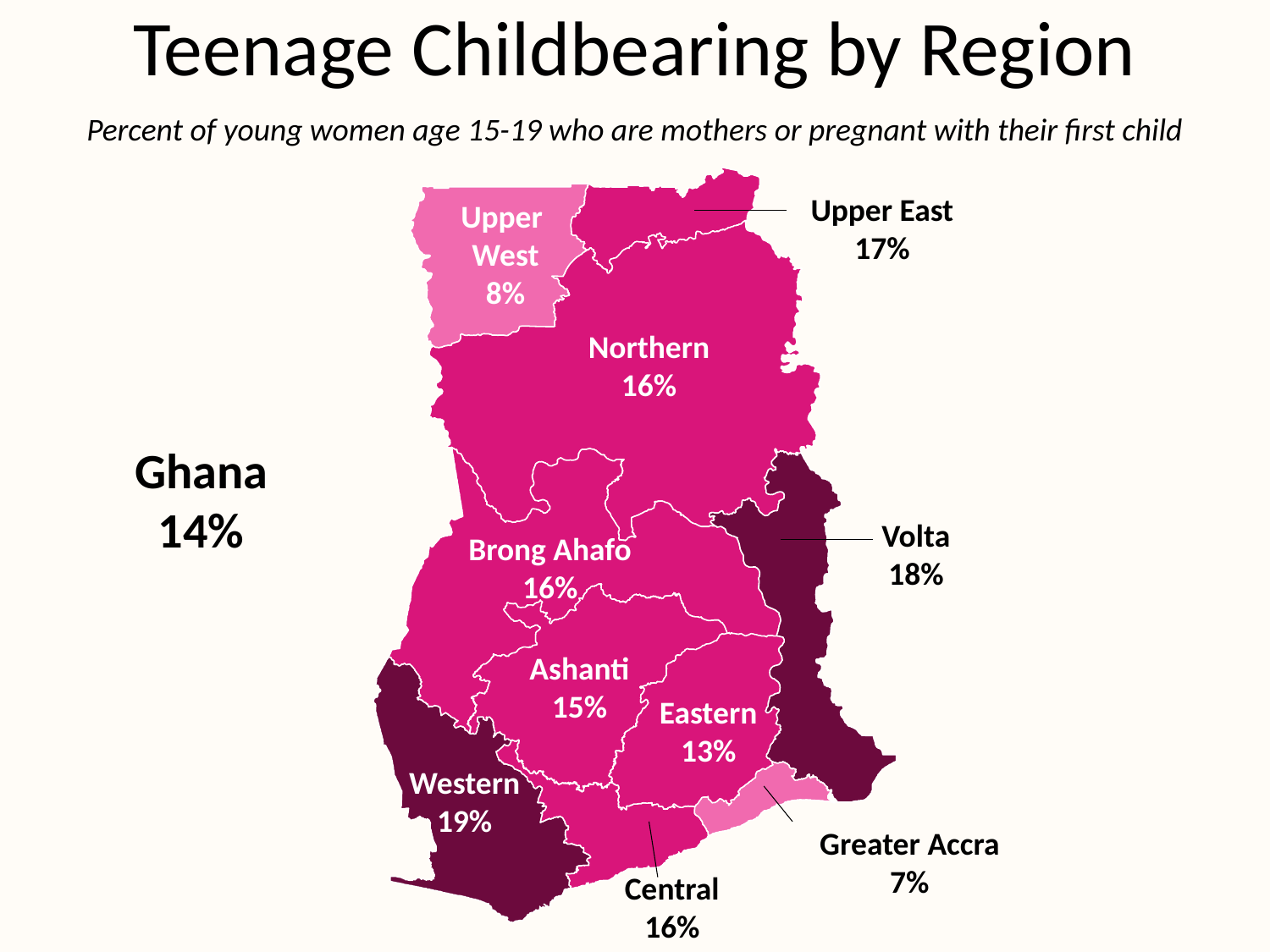

Teenage Childbearing by Region
Percent of young women age 15-19 who are mothers or pregnant with their first child

Upper East
17%

Upper
West
8%

Northern
16%

Ghana
14%

Volta
18%

Brong Ahafo
16%

Ashanti
15%

Eastern
13%

Western
19%

Greater Accra
7%
Central
16%